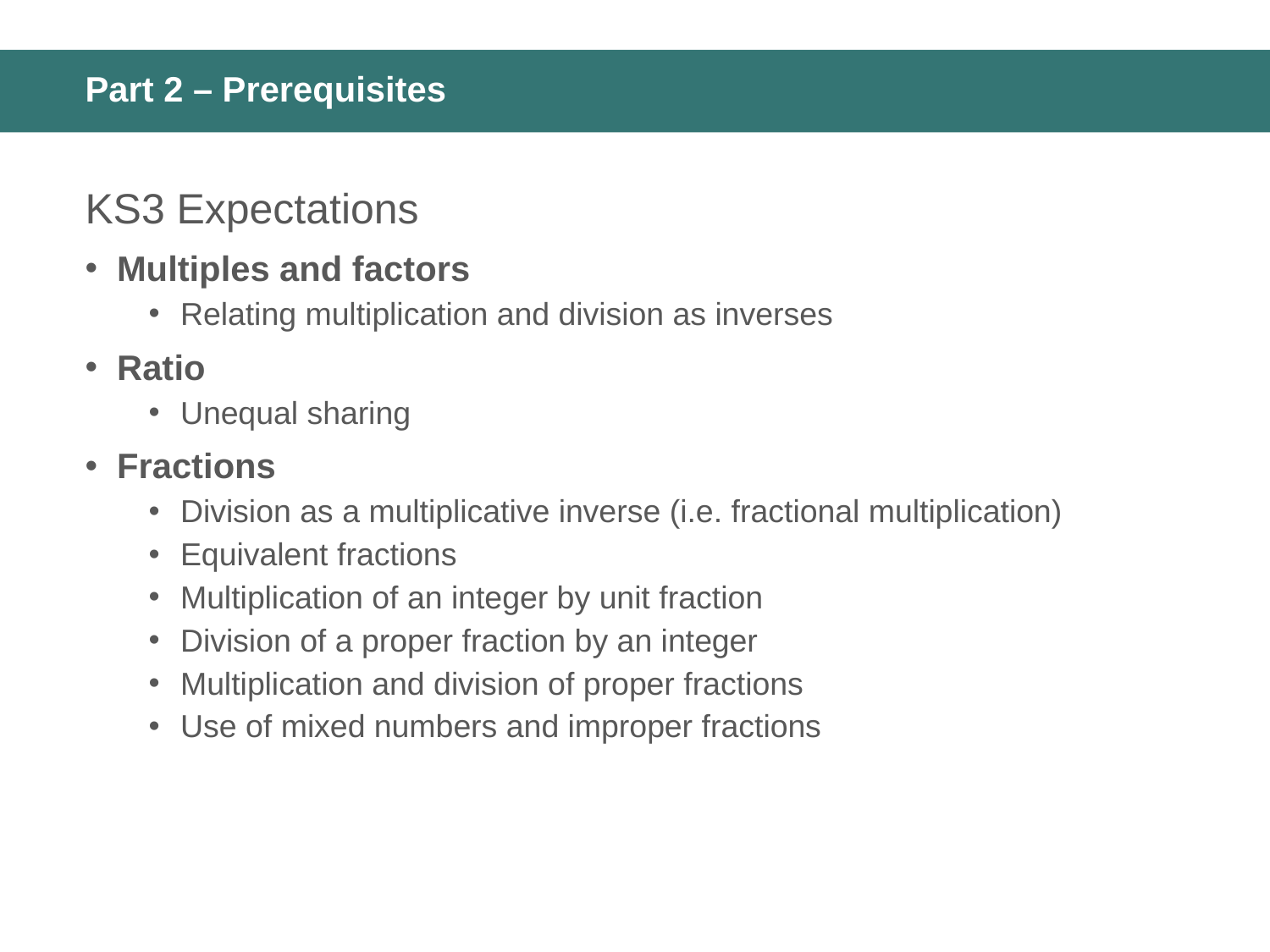

# Part 2 – Prerequisites
KS3 Expectations
Multiples and factors
Relating multiplication and division as inverses
Ratio
Unequal sharing
Fractions
Division as a multiplicative inverse (i.e. fractional multiplication)
Equivalent fractions
Multiplication of an integer by unit fraction
Division of a proper fraction by an integer
Multiplication and division of proper fractions
Use of mixed numbers and improper fractions